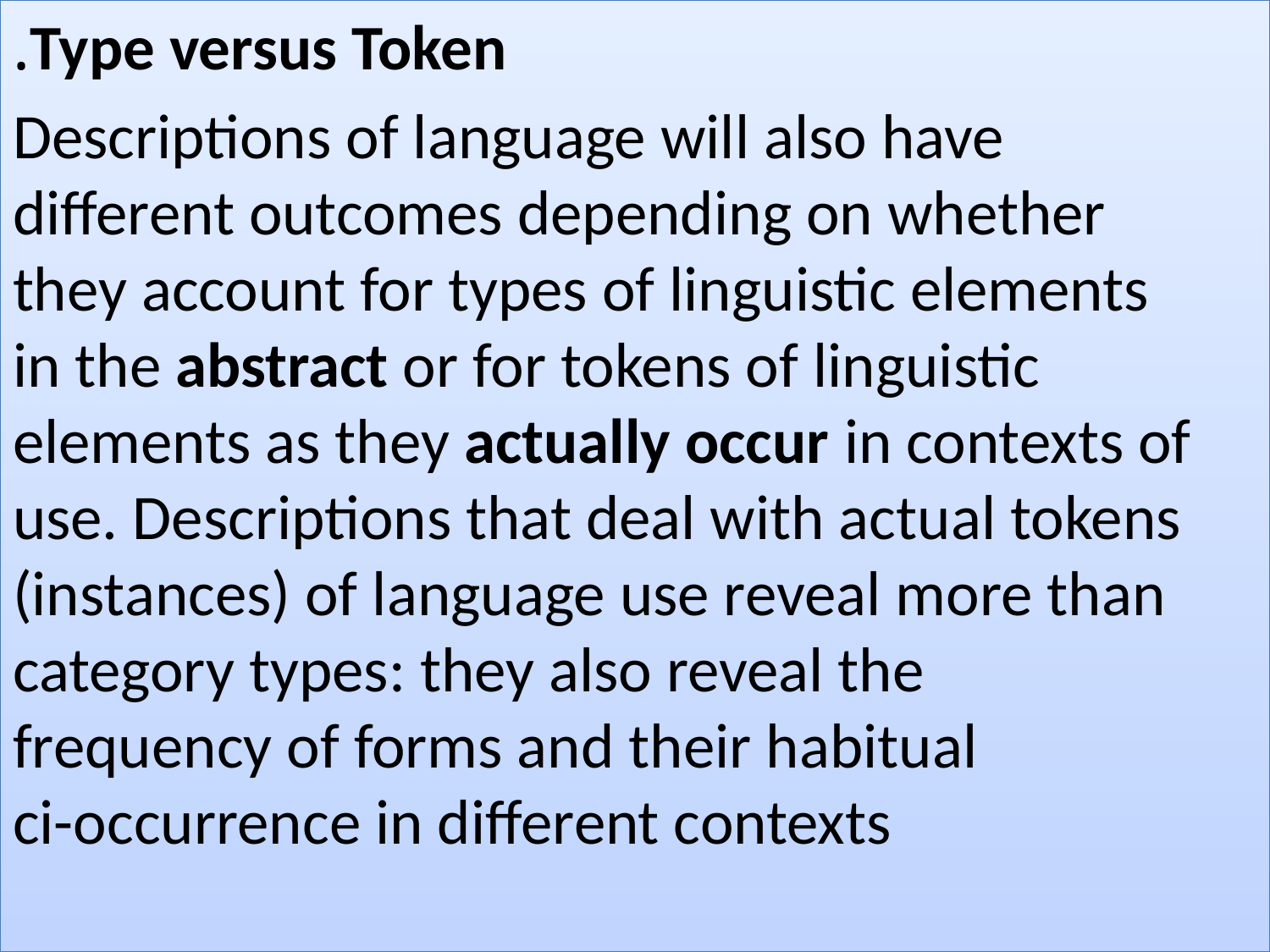

Type versus Token.
 Descriptions of language will also have different outcomes depending on whether they account for types of linguistic elements in the abstract or for tokens of linguistic elements as they actually occur in contexts of use. Descriptions that deal with actual tokens (instances) of language use reveal more than category types: they also reveal the frequency of forms and their habitual             ci-occurrence in different contexts